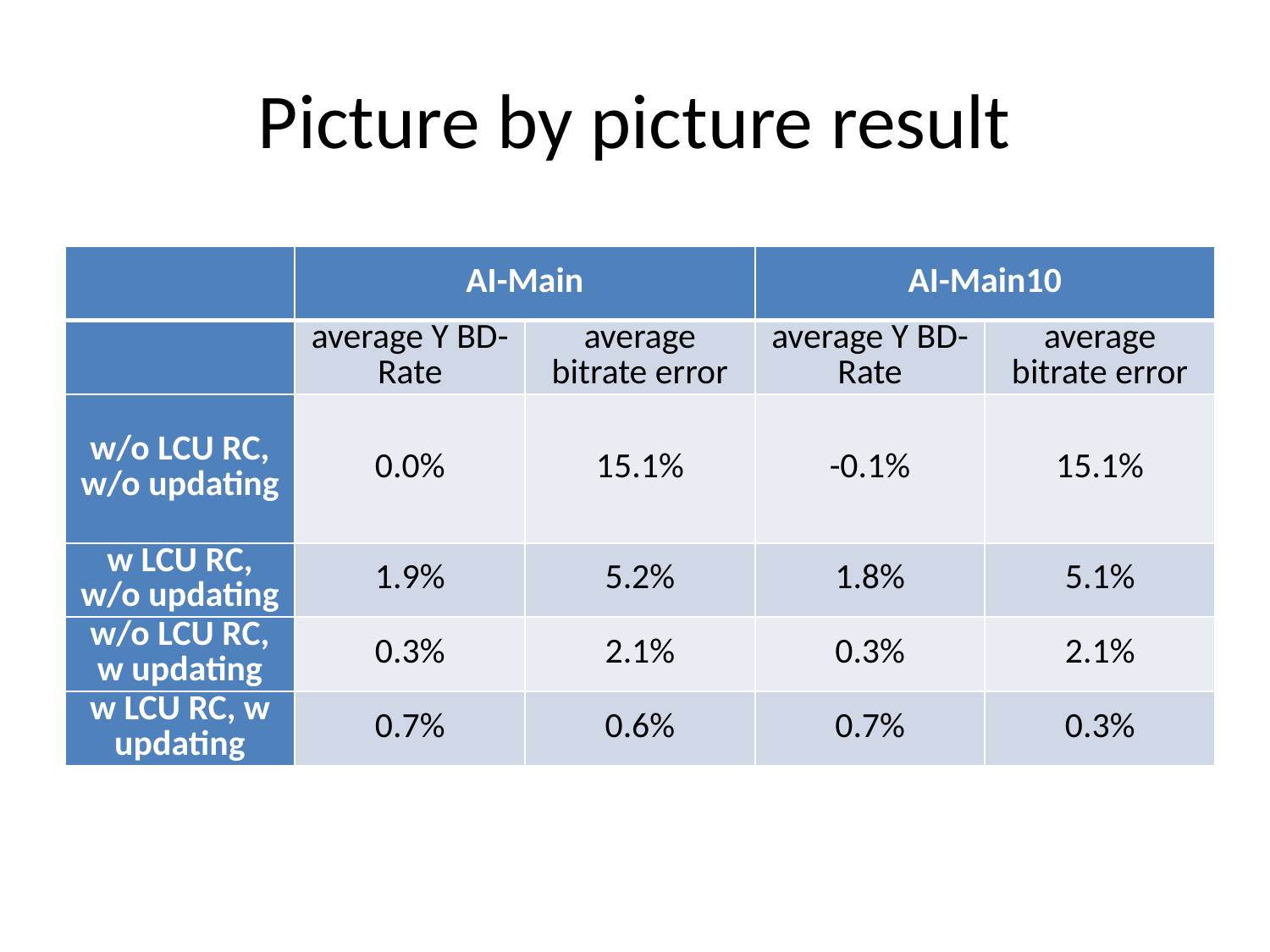

# Picture by picture result
|  | AI-Main |  | AI-Main10 |  |
| --- | --- | --- | --- | --- |
|  | average Y BD-Rate | average bitrate error | average Y BD-Rate | average bitrate error |
| w/o LCU RC, w/o updating | 0.0% | 15.1% | -0.1% | 15.1% |
| w LCU RC, w/o updating | 1.9% | 5.2% | 1.8% | 5.1% |
| w/o LCU RC, w updating | 0.3% | 2.1% | 0.3% | 2.1% |
| w LCU RC, w updating | 0.7% | 0.6% | 0.7% | 0.3% |